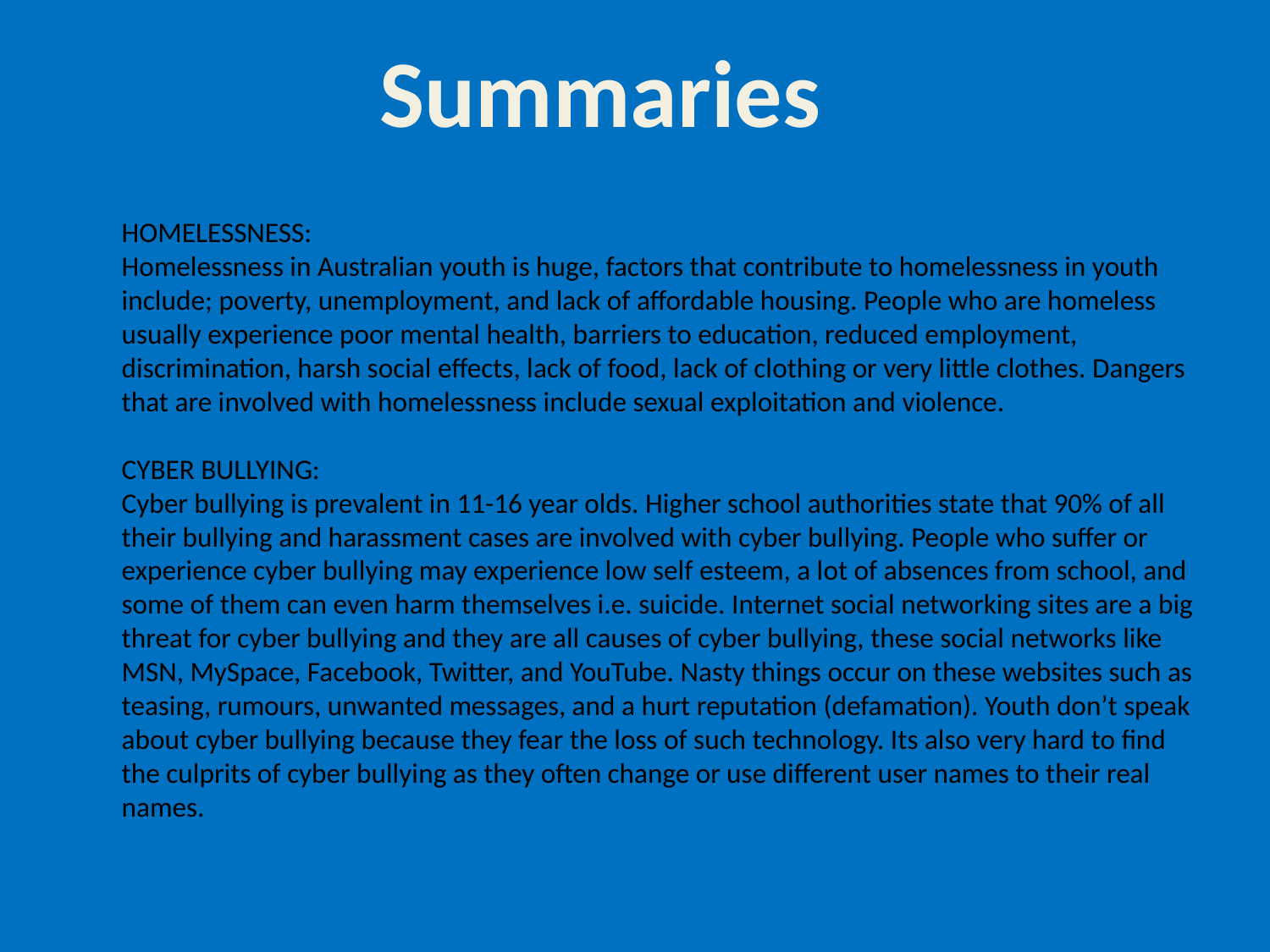

Summaries
HOMELESSNESS:
Homelessness in Australian youth is huge, factors that contribute to homelessness in youth include; poverty, unemployment, and lack of affordable housing. People who are homeless usually experience poor mental health, barriers to education, reduced employment, discrimination, harsh social effects, lack of food, lack of clothing or very little clothes. Dangers that are involved with homelessness include sexual exploitation and violence.

CYBER BULLYING:
Cyber bullying is prevalent in 11-16 year olds. Higher school authorities state that 90% of all their bullying and harassment cases are involved with cyber bullying. People who suffer or experience cyber bullying may experience low self esteem, a lot of absences from school, and some of them can even harm themselves i.e. suicide. Internet social networking sites are a big threat for cyber bullying and they are all causes of cyber bullying, these social networks like MSN, MySpace, Facebook, Twitter, and YouTube. Nasty things occur on these websites such as teasing, rumours, unwanted messages, and a hurt reputation (defamation). Youth don’t speak about cyber bullying because they fear the loss of such technology. Its also very hard to find the culprits of cyber bullying as they often change or use different user names to their real names.